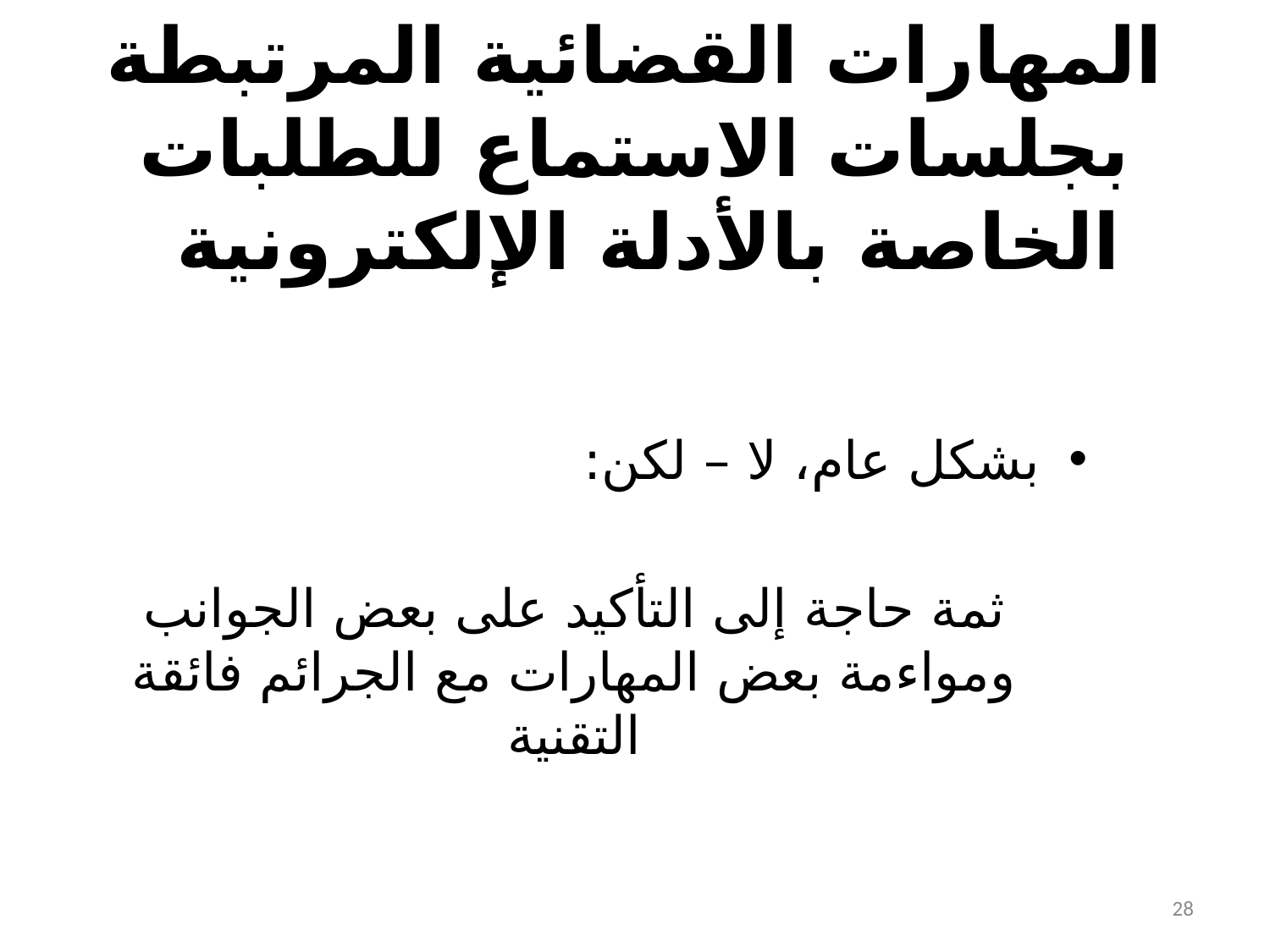

# المهارات القضائية المرتبطة بجلسات الاستماع للطلبات الخاصة بالأدلة الإلكترونية

بشكل عام، لا – لكن:

ثمة حاجة إلى التأكيد على بعض الجوانب ومواءمة بعض المهارات مع الجرائم فائقة التقنية
28